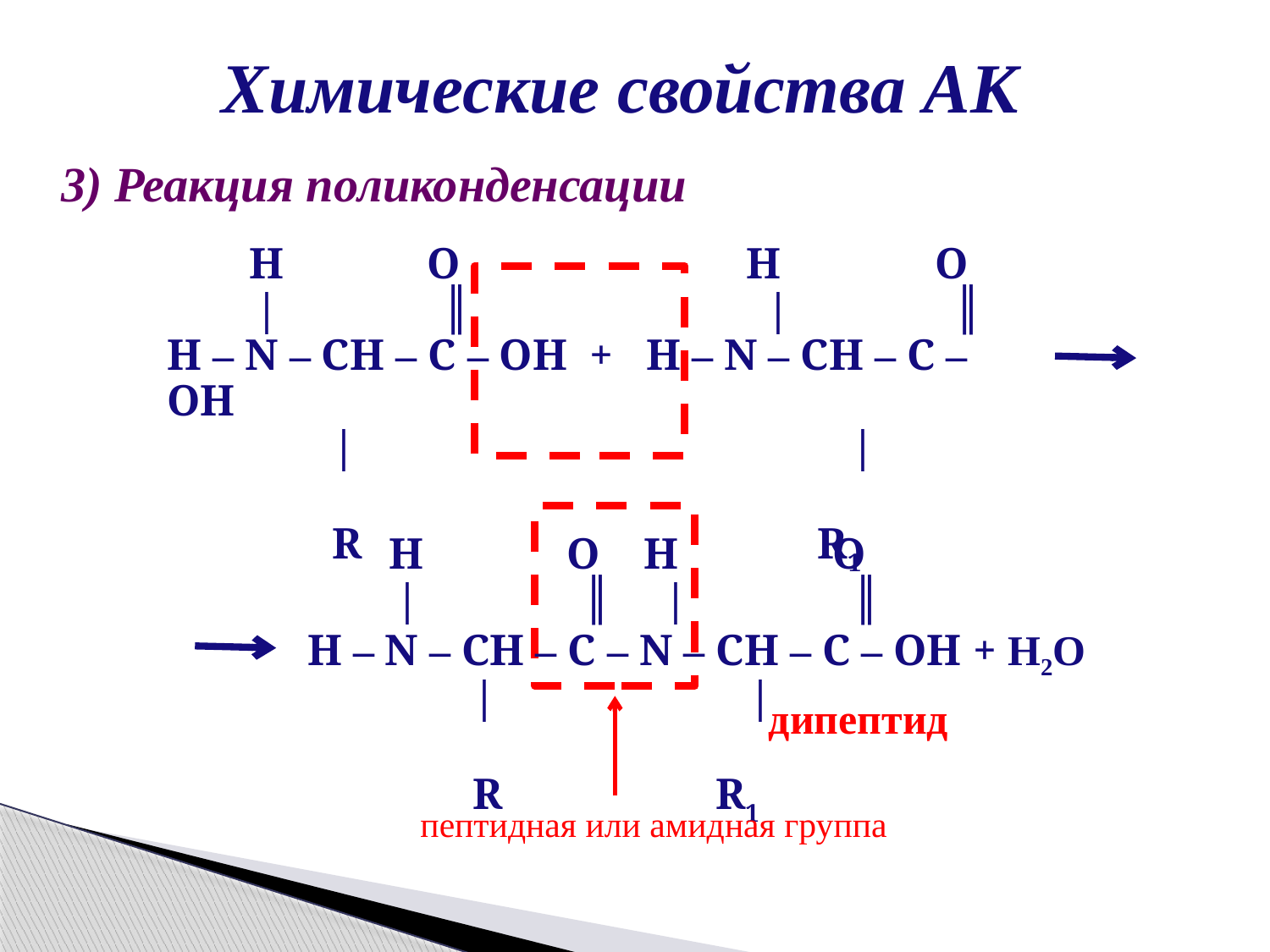

Химические свойства АК
3) Реакция поликонденсации
         H             O                          H              O
        |               ║                           |               ║
H – N – CH – C – OH  +   H – N – CH – C – OH
               |                                             |
               R	                                    R1

           H             O    H              O
        |               ║     |               ║
H – N – CH – C – N – CH – C – OH + Н2О
               |                       |
               R	              R1
дипептид
пептидная или амидная группа